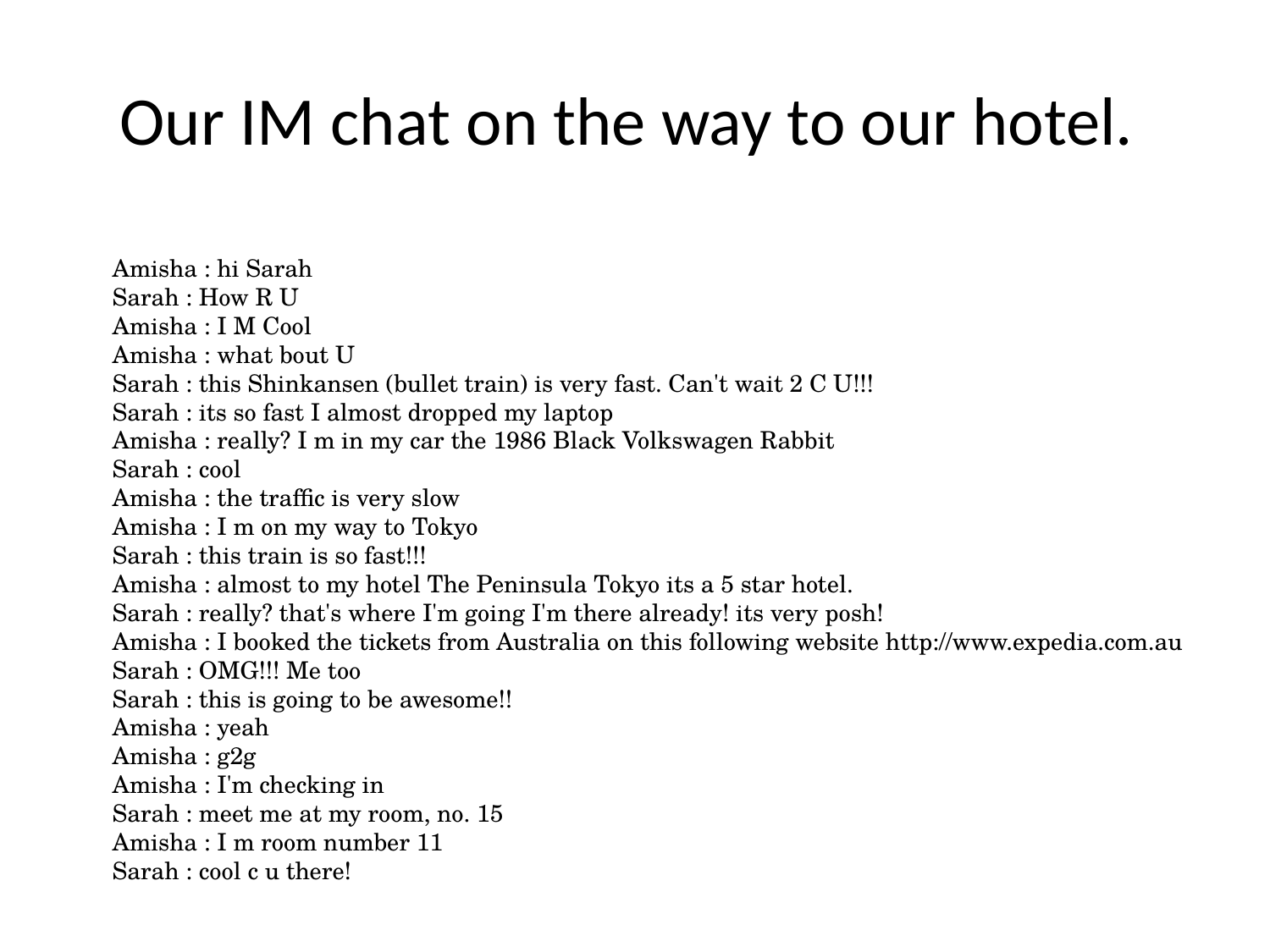

# Our IM chat on the way to our hotel.
Amisha : hi Sarah
Sarah : How R U
Amisha : I M Cool
Amisha : what bout U
Sarah : this Shinkansen (bullet train) is very fast. Can't wait 2 C U!!!
Sarah : its so fast I almost dropped my laptop
Amisha : really? I m in my car the 1986 Black Volkswagen Rabbit
Sarah : cool
Amisha : the traffic is very slow
Amisha : I m on my way to Tokyo
Sarah : this train is so fast!!!
Amisha : almost to my hotel The Peninsula Tokyo its a 5 star hotel.
Sarah : really? that's where I'm going I'm there already! its very posh!
Amisha : I booked the tickets from Australia on this following website http://www.expedia.com.au
Sarah : OMG!!! Me too
Sarah : this is going to be awesome!!
Amisha : yeah
Amisha : g2g
Amisha : I'm checking in
Sarah : meet me at my room, no. 15
Amisha : I m room number 11
Sarah : cool c u there!